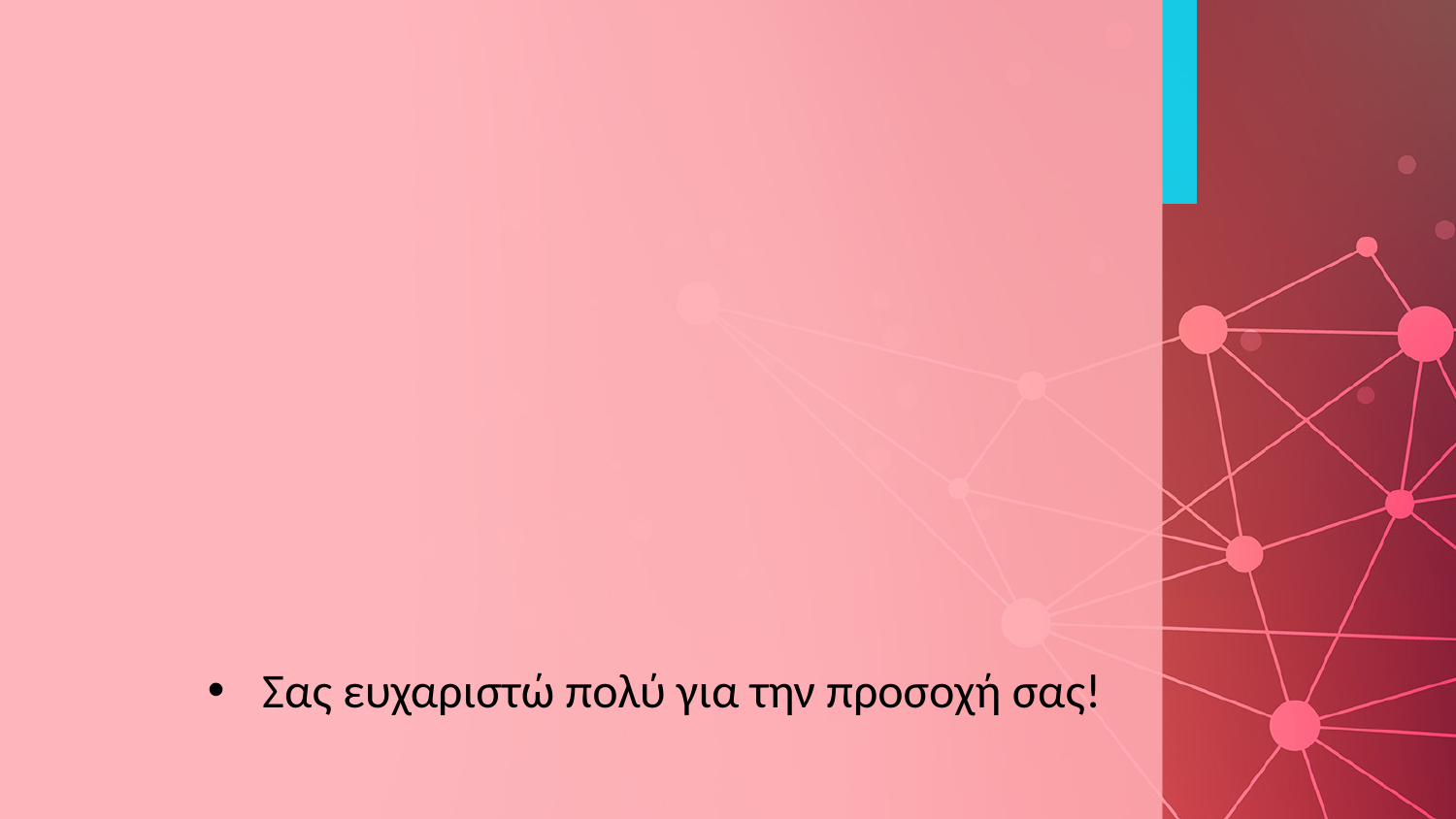

#
Σας ευχαριστώ πολύ για την προσοχή σας!